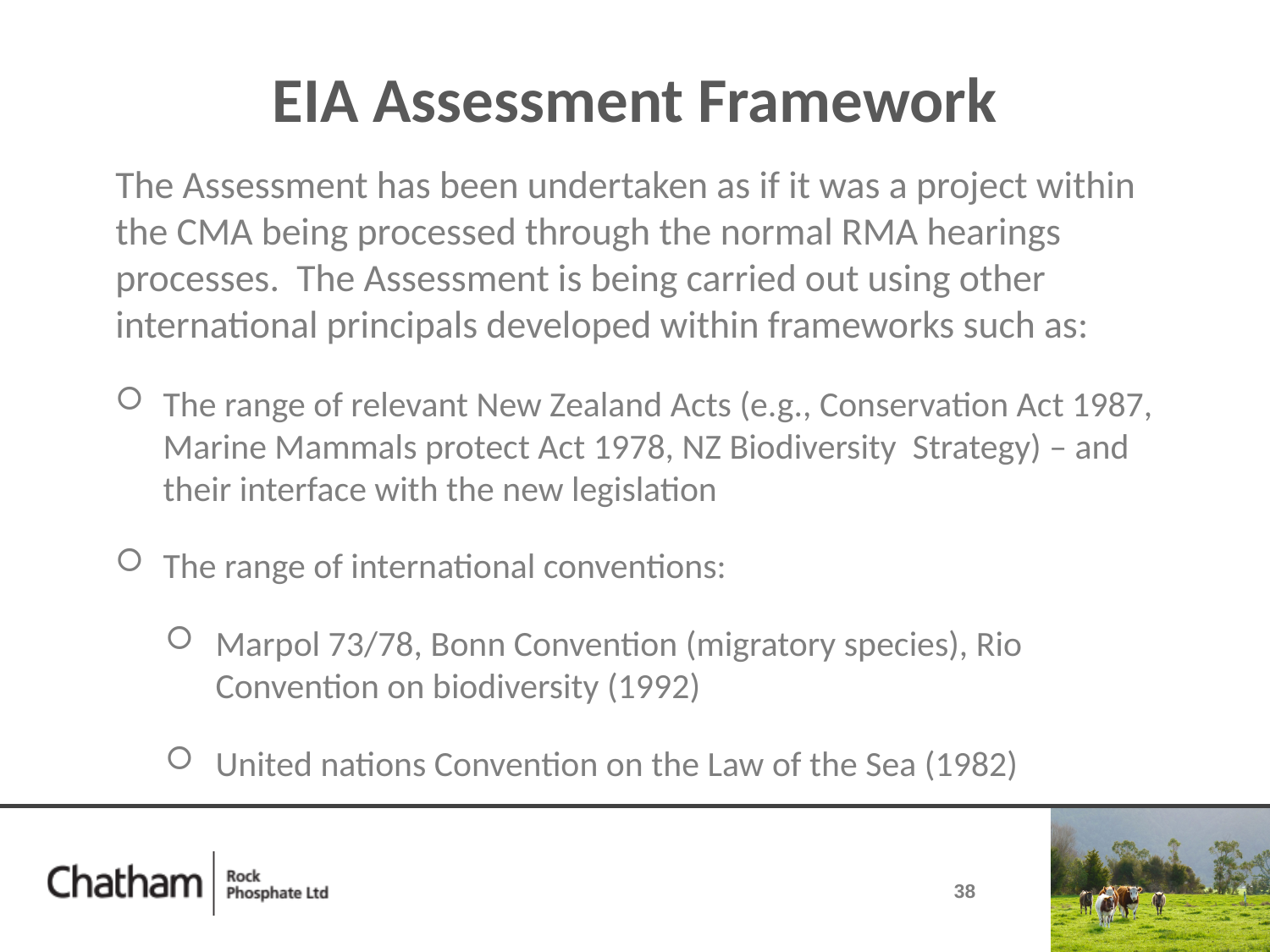

# EIA Assessment Framework
The Assessment has been undertaken as if it was a project within the CMA being processed through the normal RMA hearings processes.  The Assessment is being carried out using other international principals developed within frameworks such as:
The range of relevant New Zealand Acts (e.g., Conservation Act 1987, Marine Mammals protect Act 1978, NZ Biodiversity  Strategy) – and their interface with the new legislation
The range of international conventions:
Marpol 73/78, Bonn Convention (migratory species), Rio Convention on biodiversity (1992)
United nations Convention on the Law of the Sea (1982)

38